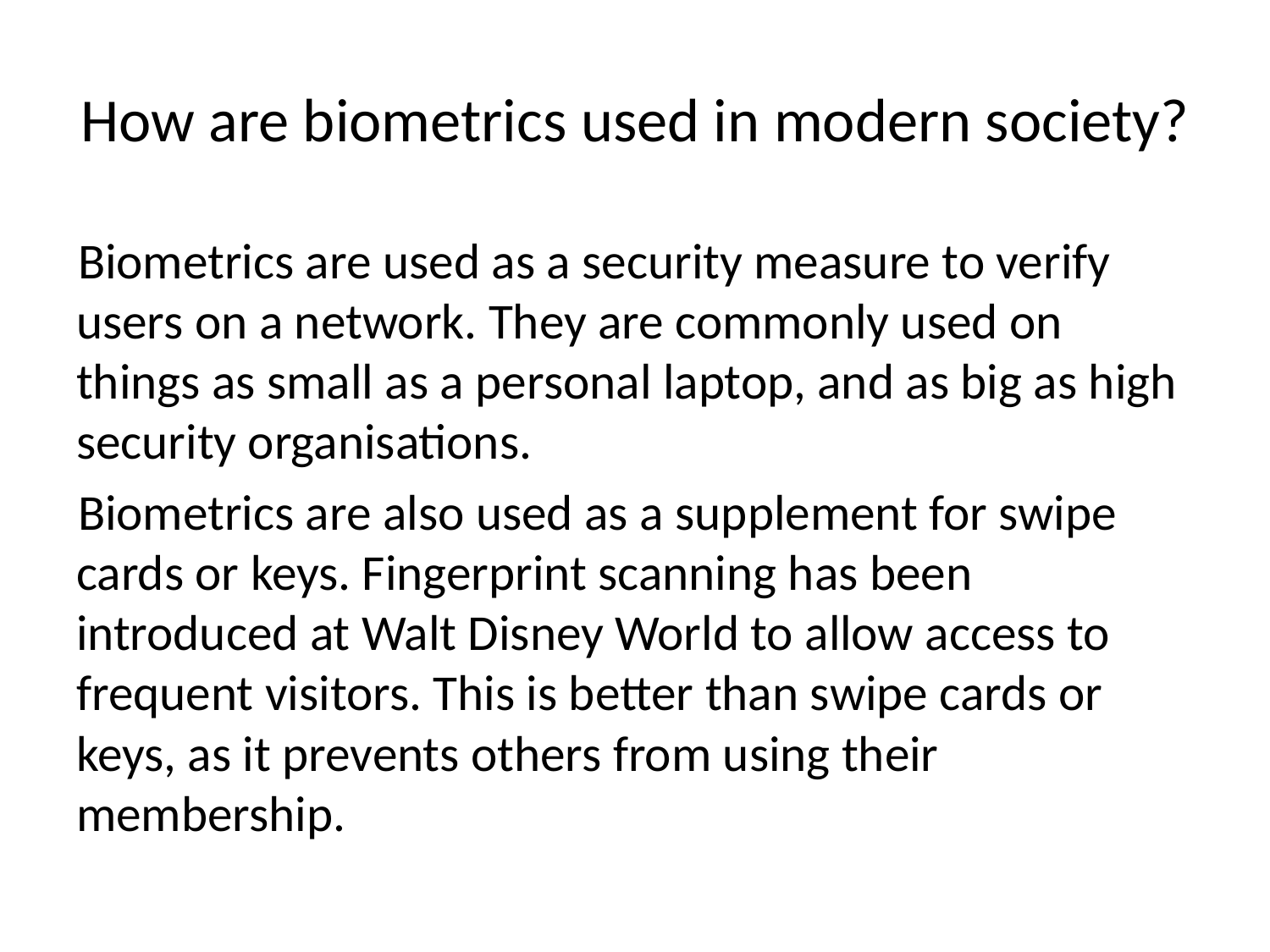

# How are biometrics used in modern society?
Biometrics are used as a security measure to verify users on a network. They are commonly used on things as small as a personal laptop, and as big as high security organisations.
Biometrics are also used as a supplement for swipe cards or keys. Fingerprint scanning has been introduced at Walt Disney World to allow access to frequent visitors. This is better than swipe cards or keys, as it prevents others from using their membership.